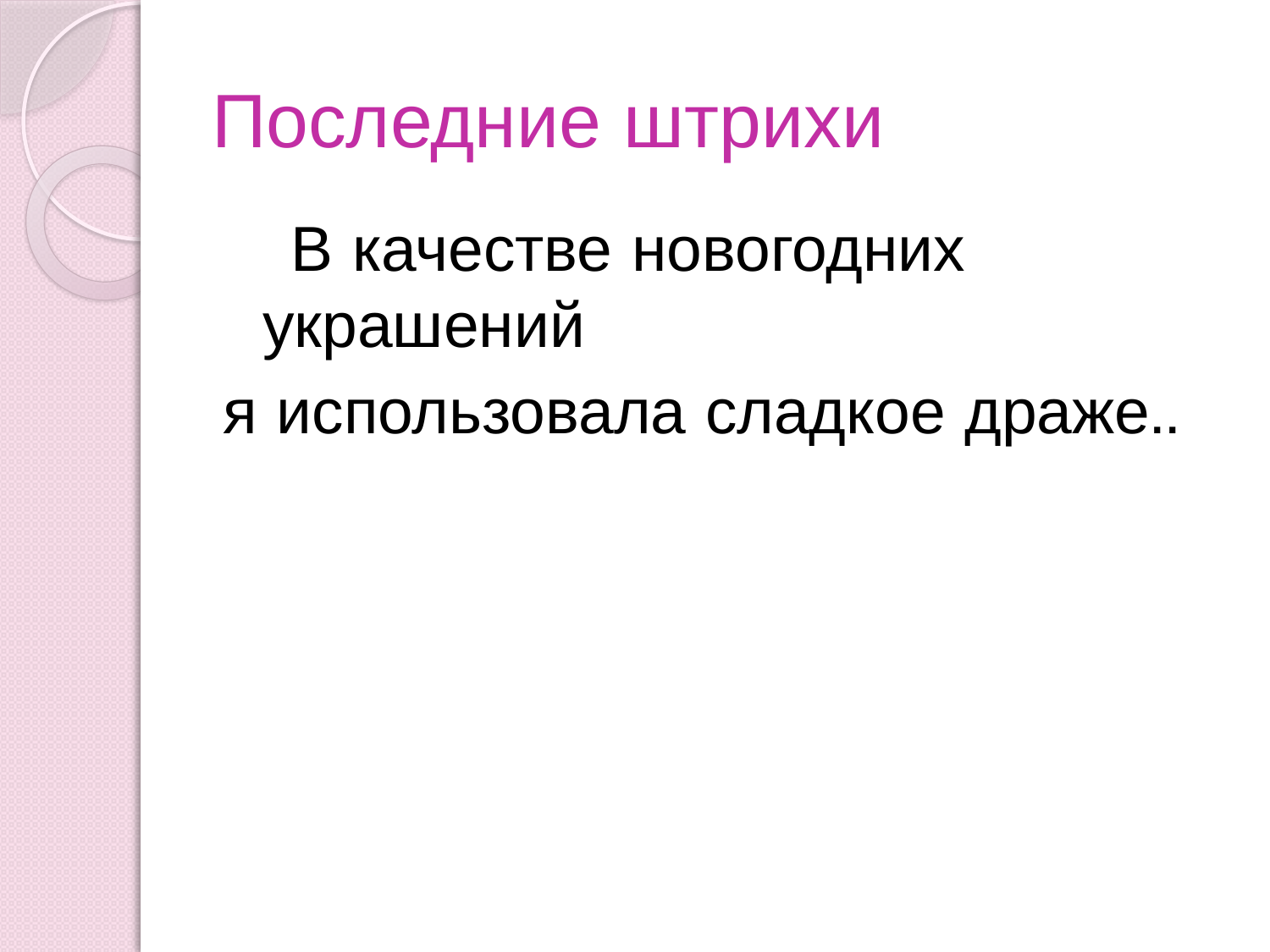

# Последние штрихи
    В качестве новогодних украшений
я использовала сладкое драже..